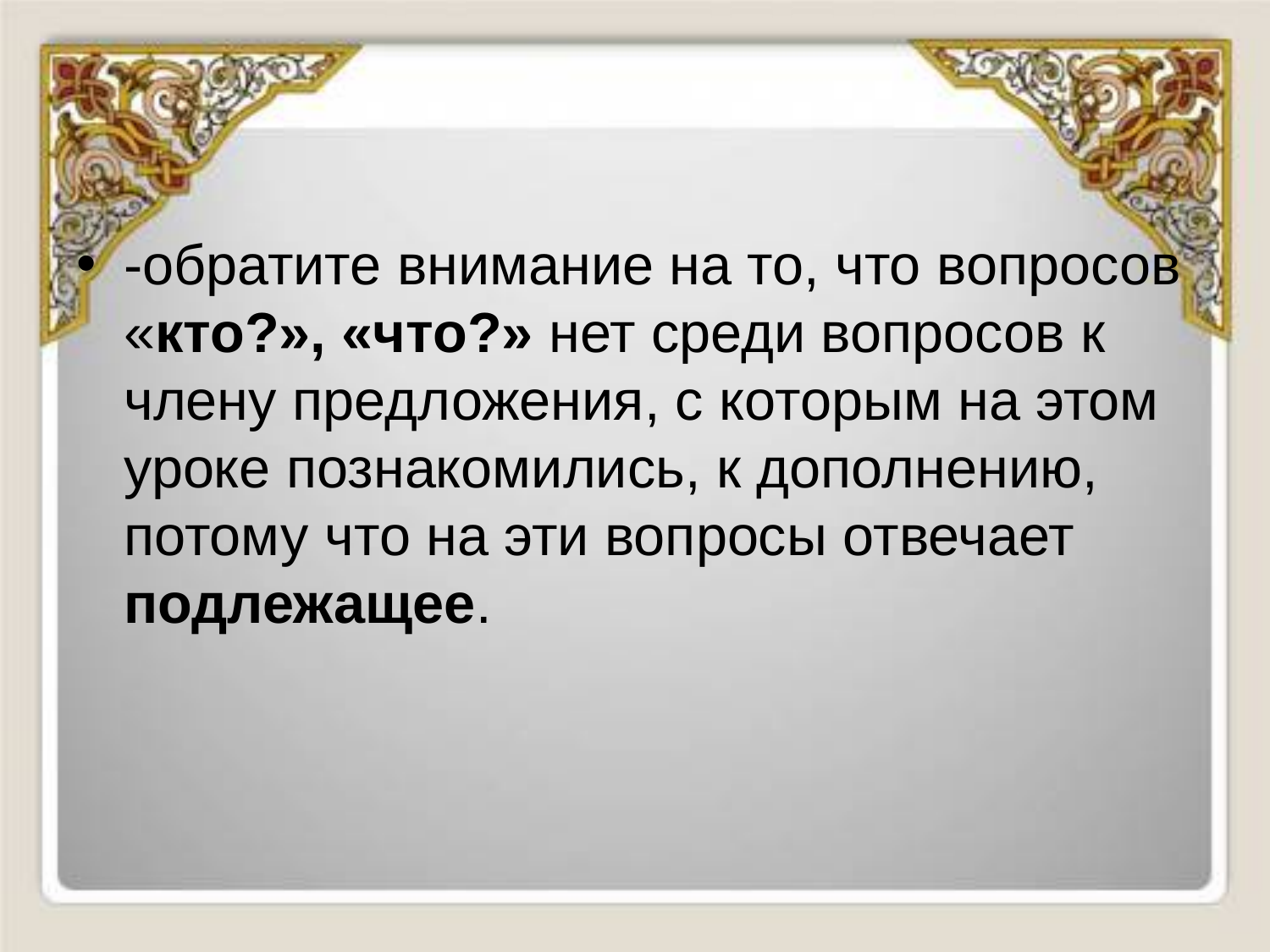

#
-обратите внимание на то, что вопросов «кто?», «что?» нет среди вопросов к члену предложения, с которым на этом уроке познакомились, к дополнению, потому что на эти вопросы отвечает подлежащее.